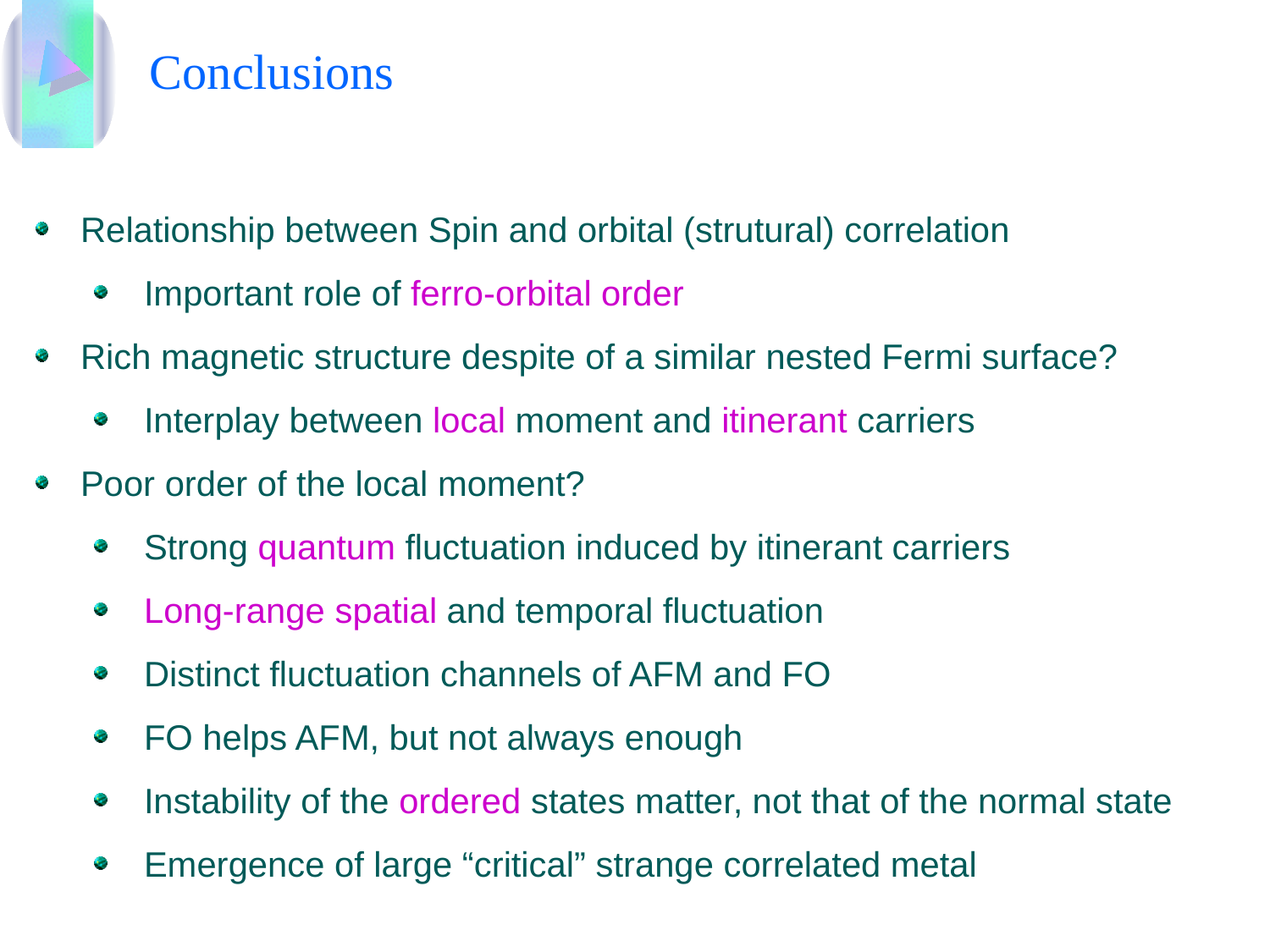

Conclusions
  Relationship between Spin and orbital (strutural) correlation
  Important role of ferro-orbital order
  Rich magnetic structure despite of a similar nested Fermi surface?
  Interplay between local moment and itinerant carriers
  Poor order of the local moment?
  Strong quantum fluctuation induced by itinerant carriers
  Long-range spatial and temporal fluctuation
  Distinct fluctuation channels of AFM and FO
  FO helps AFM, but not always enough
  Instability of the ordered states matter, not that of the normal state
  Emergence of large “critical” strange correlated metal